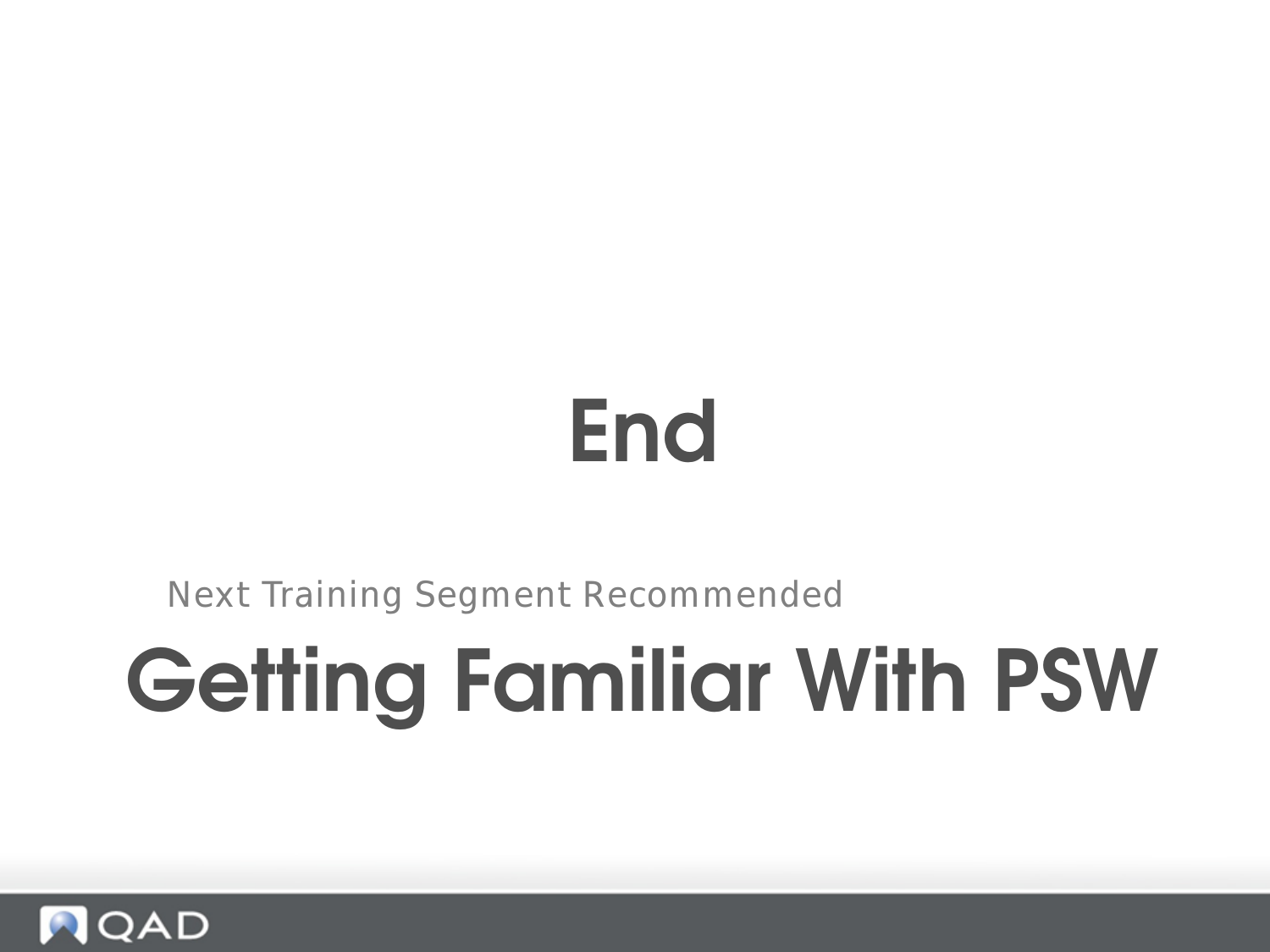

Creating a Master Schedule
 End
Next Training Segment Recommended
 Getting Familiar With PSW